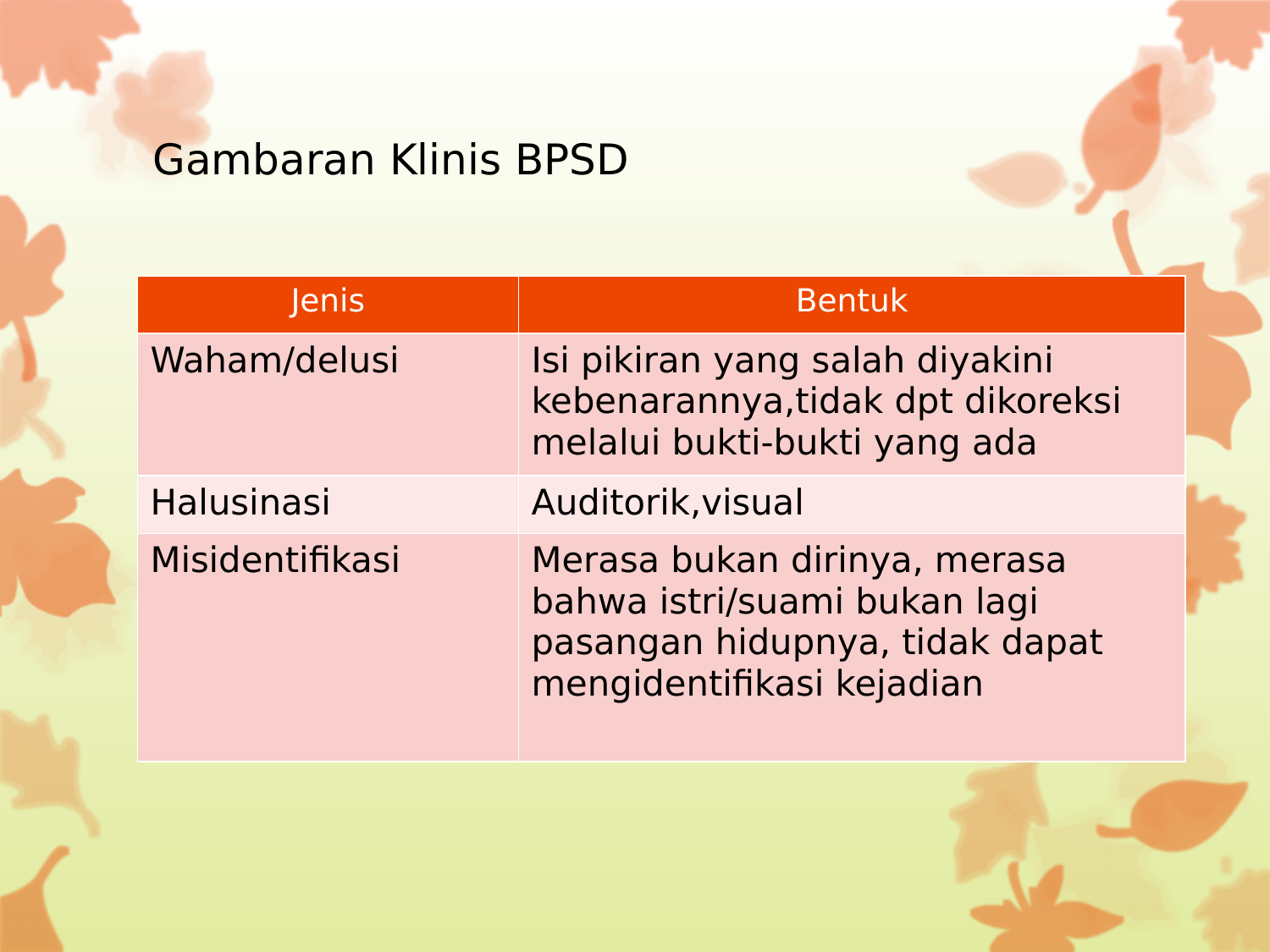

# Gambaran Klinis BPSD
Gejala-gejala psikologis :

| Jenis | Bentuk |
| --- | --- |
| Waham/delusi | Isi pikiran yang salah diyakini kebenarannya,tidak dpt dikoreksi melalui bukti-bukti yang ada |
| Halusinasi | Auditorik,visual |
| Misidentifikasi | Merasa bukan dirinya, merasa bahwa istri/suami bukan lagi pasangan hidupnya, tidak dapat mengidentifikasi kejadian |